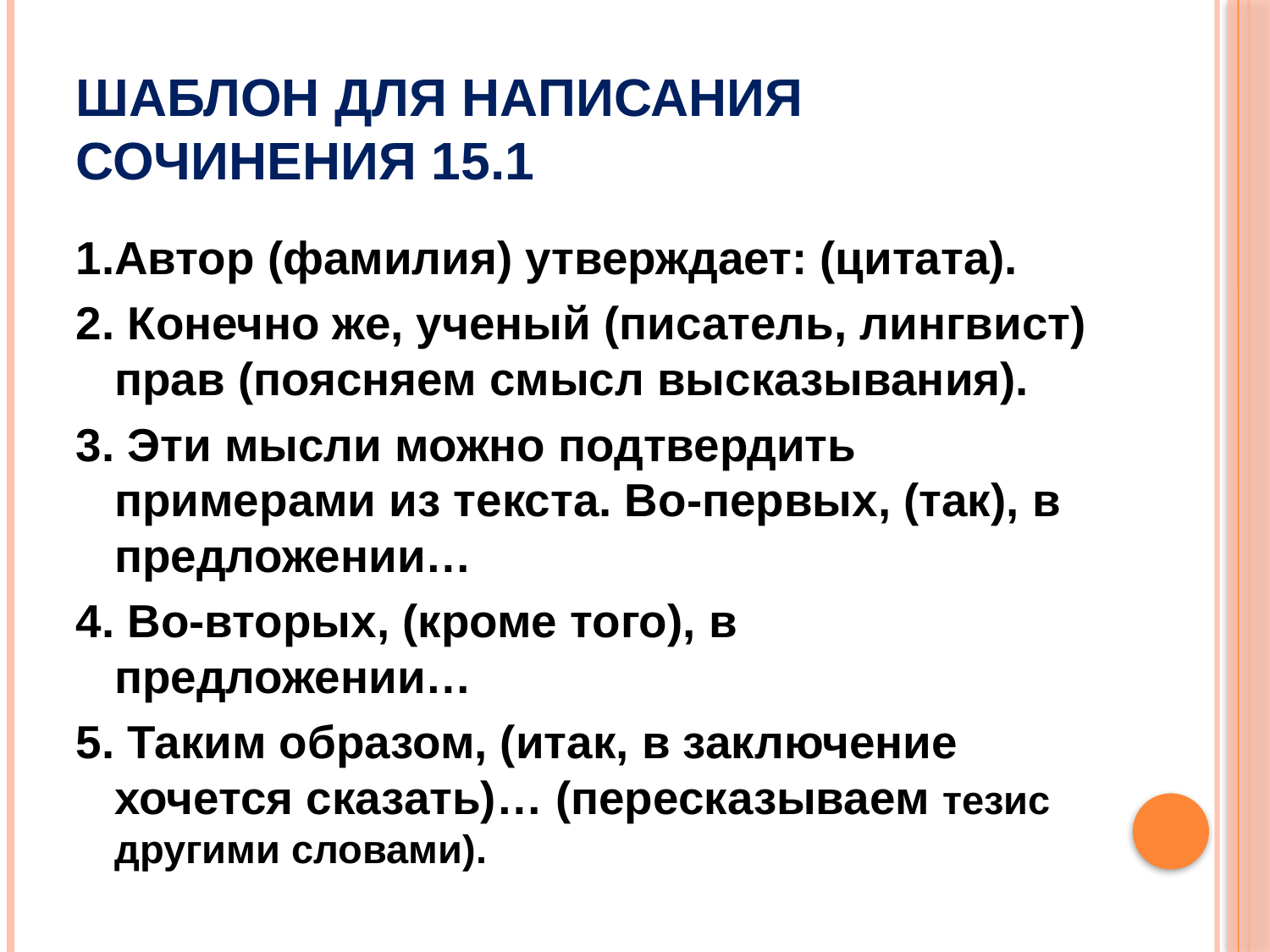

# Шаблон для написания сочинения 15.1
1.Автор (фамилия) утверждает: (цитата).
2. Конечно же, ученый (писатель, лингвист) прав (поясняем смысл высказывания).
3. Эти мысли можно подтвердить примерами из текста. Во-первых, (так), в предложении…
4. Во-вторых, (кроме того), в предложении…
5. Таким образом, (итак, в заключение хочется сказать)… (пересказываем тезис другими словами).